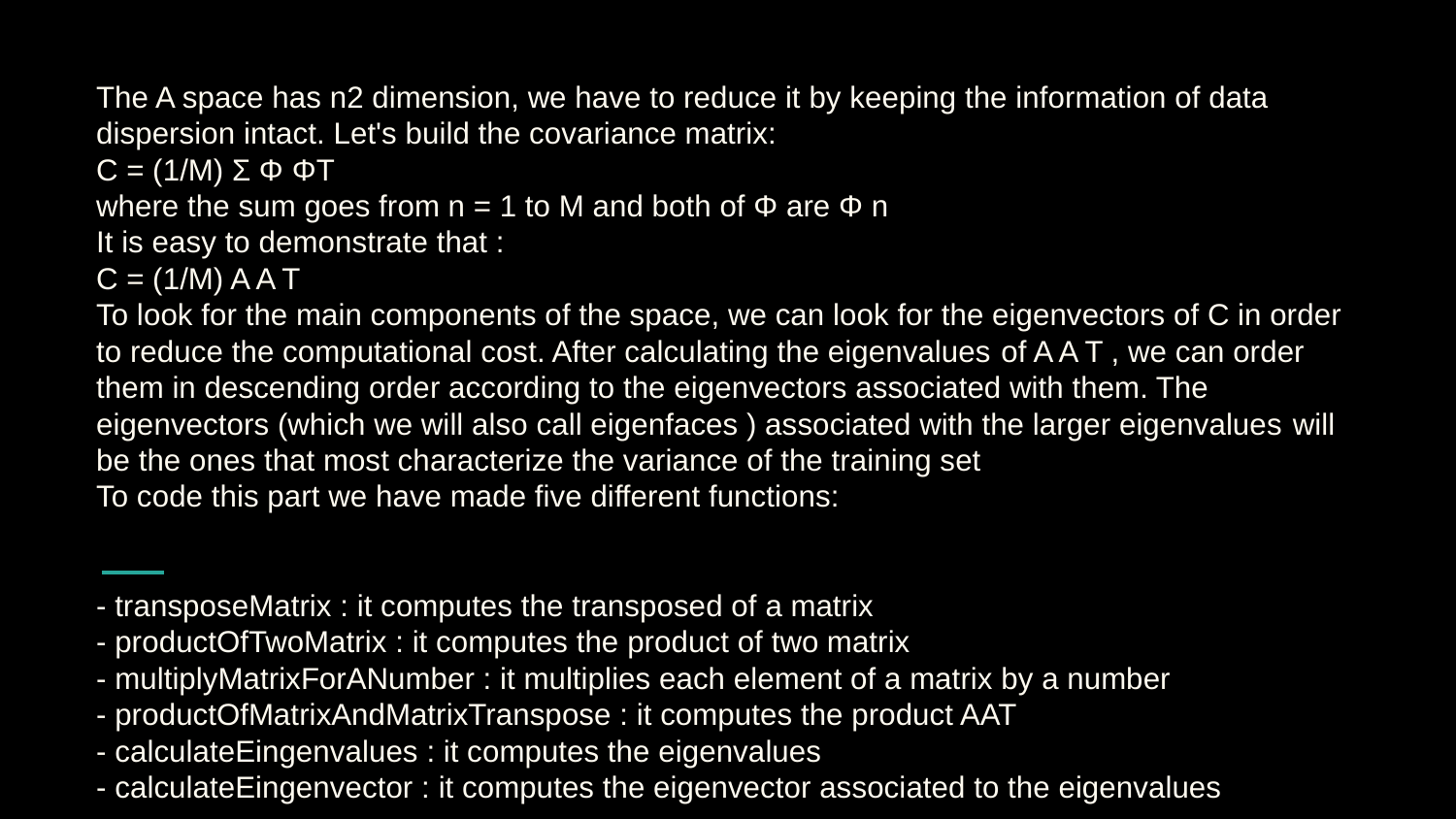

# The A space has n2 dimension, we have to reduce it by keeping the information of data dispersion intact. Let's build the covariance matrix: C = (1/M) Σ Φ ΦT where the sum goes from n = 1 to M and both of Φ are Φ n It is easy to demonstrate that : C = (1/M) A A T To look for the main components of the space, we can look for the eigenvectors of C in order to reduce the computational cost. After calculating the eigenvalues ​​of A A T , we can order them in descending order according to the eigenvectors associated with them. The eigenvectors (which we will also call eigenfaces ) associated with the larger eigenvalues ​​will be the ones that most characterize the variance of the training set To code this part we have made five different functions:
- transposeMatrix : it computes the transposed of a matrix
- productOfTwoMatrix : it computes the product of two matrix
- multiplyMatrixForANumber : it multiplies each element of a matrix by a number
- productOfMatrixAndMatrixTranspose : it computes the product AAT
- calculateEingenvalues : it computes the eigenvalues
- calculateEingenvector : it computes the eigenvector associated to the eigenvalues